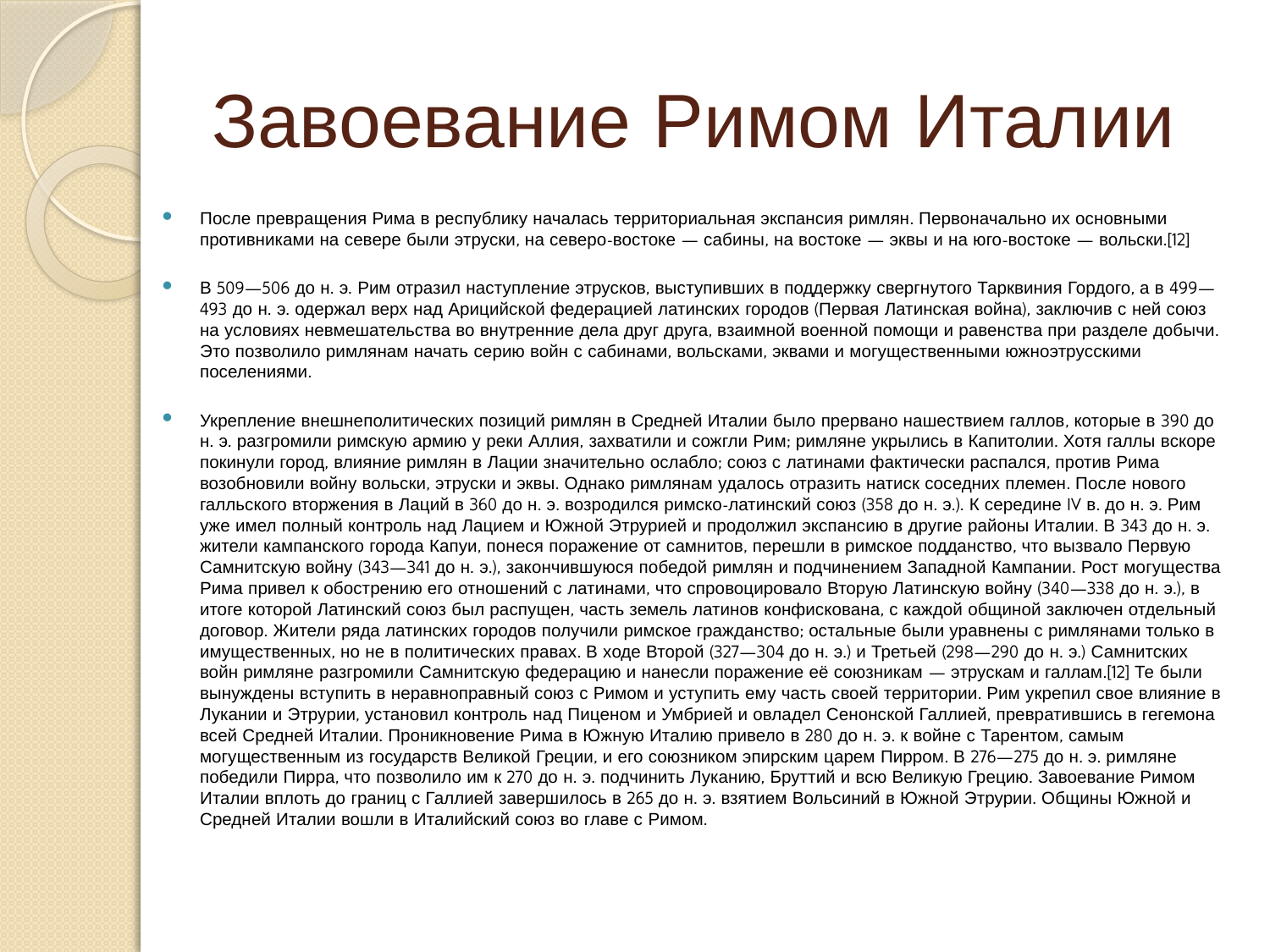

# Завоевание Римом Италии
После превращения Рима в республику началась территориальная экспансия римлян. Первоначально их основными противниками на севере были этруски, на северо-востоке — сабины, на востоке — эквы и на юго-востоке — вольски.[12]

В 509—506 до н. э. Рим отразил наступление этрусков, выступивших в поддержку свергнутого Тарквиния Гордого, а в 499—493 до н. э. одержал верх над Арицийской федерацией латинских городов (Первая Латинская война), заключив с ней союз на условиях невмешательства во внутренние дела друг друга, взаимной военной помощи и равенства при разделе добычи. Это позволило римлянам начать серию войн с сабинами, вольсками, эквами и могущественными южноэтрусскими поселениями.

Укрепление внешнеполитических позиций римлян в Средней Италии было прервано нашествием галлов, которые в 390 до н. э. разгромили римскую армию у реки Аллия, захватили и сожгли Рим; римляне укрылись в Капитолии. Хотя галлы вскоре покинули город, влияние римлян в Лации значительно ослабло; союз с латинами фактически распался, против Рима возобновили войну вольски, этруски и эквы. Однако римлянам удалось отразить натиск соседних племен. После нового галльского вторжения в Лаций в 360 до н. э. возродился римско-латинский союз (358 до н. э.). К середине IV в. до н. э. Рим уже имел полный контроль над Лацием и Южной Этрурией и продолжил экспансию в другие районы Италии. В 343 до н. э. жители кампанского города Капуи, понеся поражение от самнитов, перешли в римское подданство, что вызвало Первую Самнитскую войну (343—341 до н. э.), закончившуюся победой римлян и подчинением Западной Кампании. Рост могущества Рима привел к обострению его отношений с латинами, что спровоцировало Вторую Латинскую войну (340—338 до н. э.), в итоге которой Латинский союз был распущен, часть земель латинов конфискована, с каждой общиной заключен отдельный договор. Жители ряда латинских городов получили римское гражданство; остальные были уравнены с римлянами только в имущественных, но не в политических правах. В ходе Второй (327—304 до н. э.) и Третьей (298—290 до н. э.) Самнитских войн римляне разгромили Самнитскую федерацию и нанесли поражение её союзникам — этрускам и галлам.[12] Те были вынуждены вступить в неравноправный союз с Римом и уступить ему часть своей территории. Рим укрепил свое влияние в Лукании и Этрурии, установил контроль над Пиценом и Умбрией и овладел Сенонской Галлией, превратившись в гегемона всей Средней Италии. Проникновение Рима в Южную Италию привело в 280 до н. э. к войне с Тарентом, самым могущественным из государств Великой Греции, и его союзником эпирским царем Пирром. В 276—275 до н. э. римляне победили Пирра, что позволило им к 270 до н. э. подчинить Луканию, Бруттий и всю Великую Грецию. Завоевание Римом Италии вплоть до границ с Галлией завершилось в 265 до н. э. взятием Вольсиний в Южной Этрурии. Общины Южной и Средней Италии вошли в Италийский союз во главе с Римом.